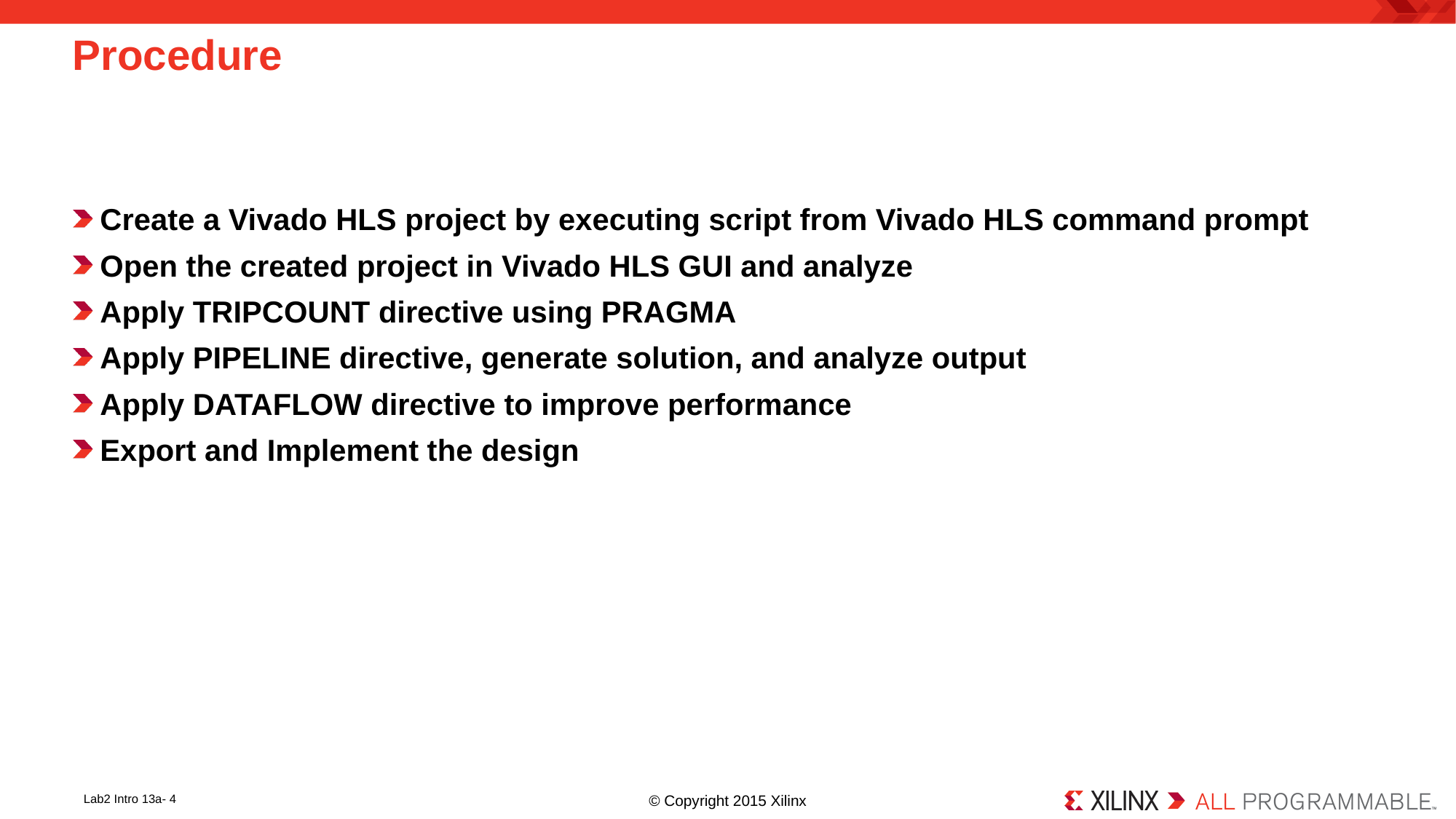

# Procedure
Create a Vivado HLS project by executing script from Vivado HLS command prompt
Open the created project in Vivado HLS GUI and analyze
Apply TRIPCOUNT directive using PRAGMA
Apply PIPELINE directive, generate solution, and analyze output
Apply DATAFLOW directive to improve performance
Export and Implement the design

Lab2 Intro 13a- 4
© Copyright 2015 Xilinx